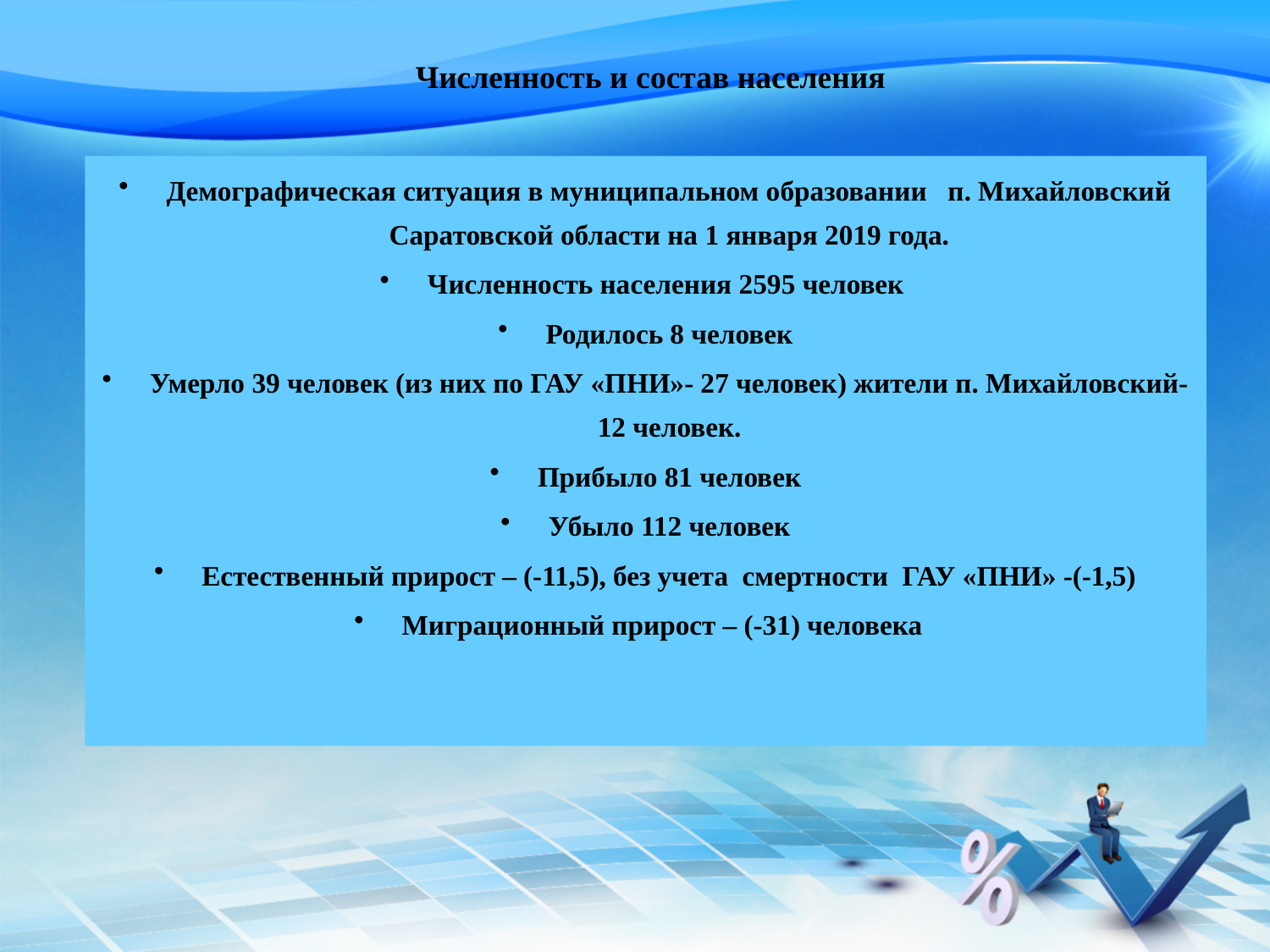

# Численность и состав населения
Демографическая ситуация в муниципальном образовании   п. Михайловский Саратовской области на 1 января 2019 года.
Численность населения 2595 человек
Родилось 8 человек
Умерло 39 человек (из них по ГАУ «ПНИ»- 27 человек) жители п. Михайловский-12 человек.
Прибыло 81 человек
Убыло 112 человек
Естественный прирост – (-11,5), без учета  смертности  ГАУ «ПНИ» -(-1,5)
Миграционный прирост – (-31) человека